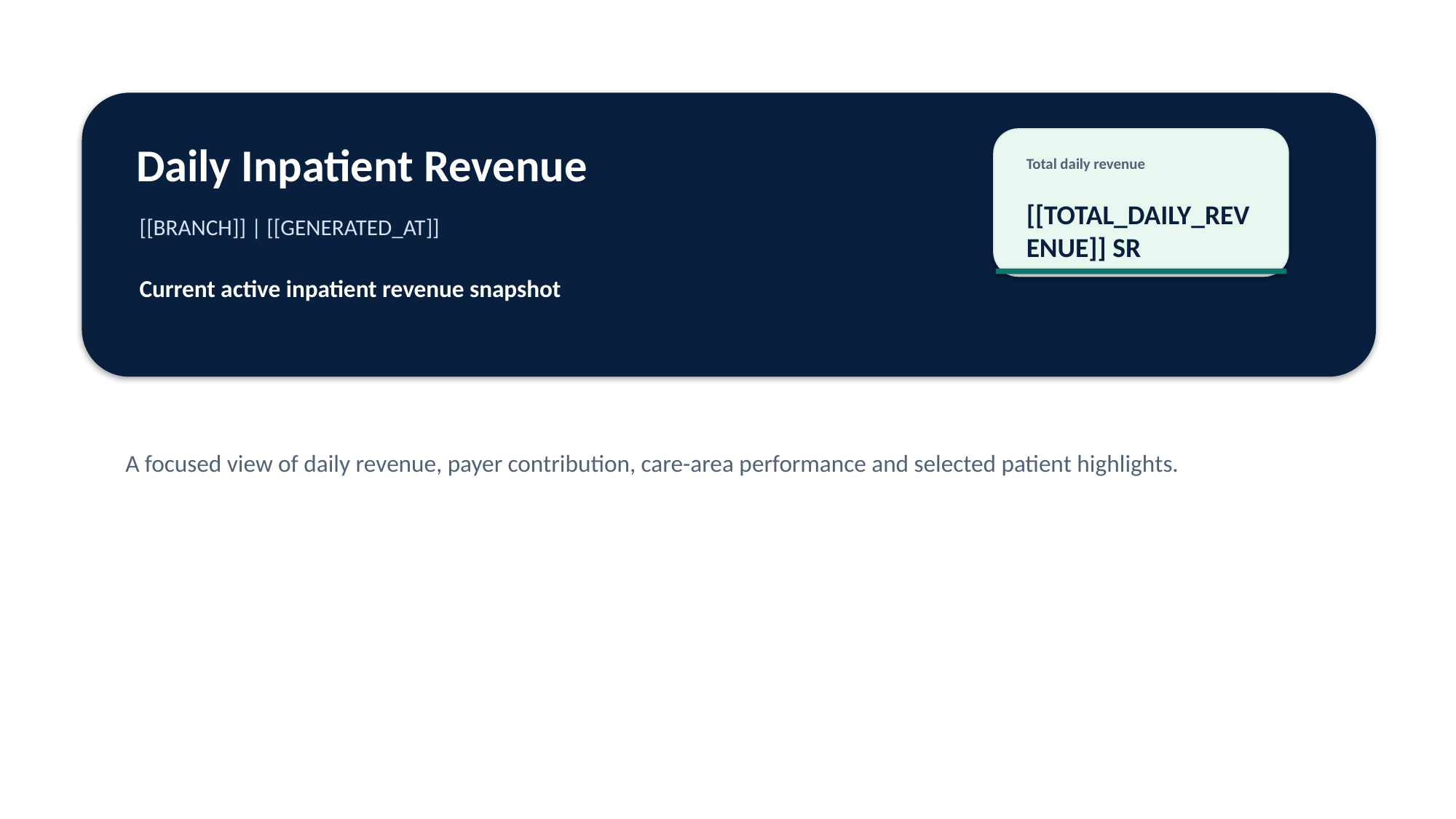

Daily Inpatient Revenue
Total daily revenue
[[TOTAL_DAILY_REVENUE]] SR
[[BRANCH]] | [[GENERATED_AT]]
Current active inpatient revenue snapshot

A focused view of daily revenue, payer contribution, care-area performance and selected patient highlights.